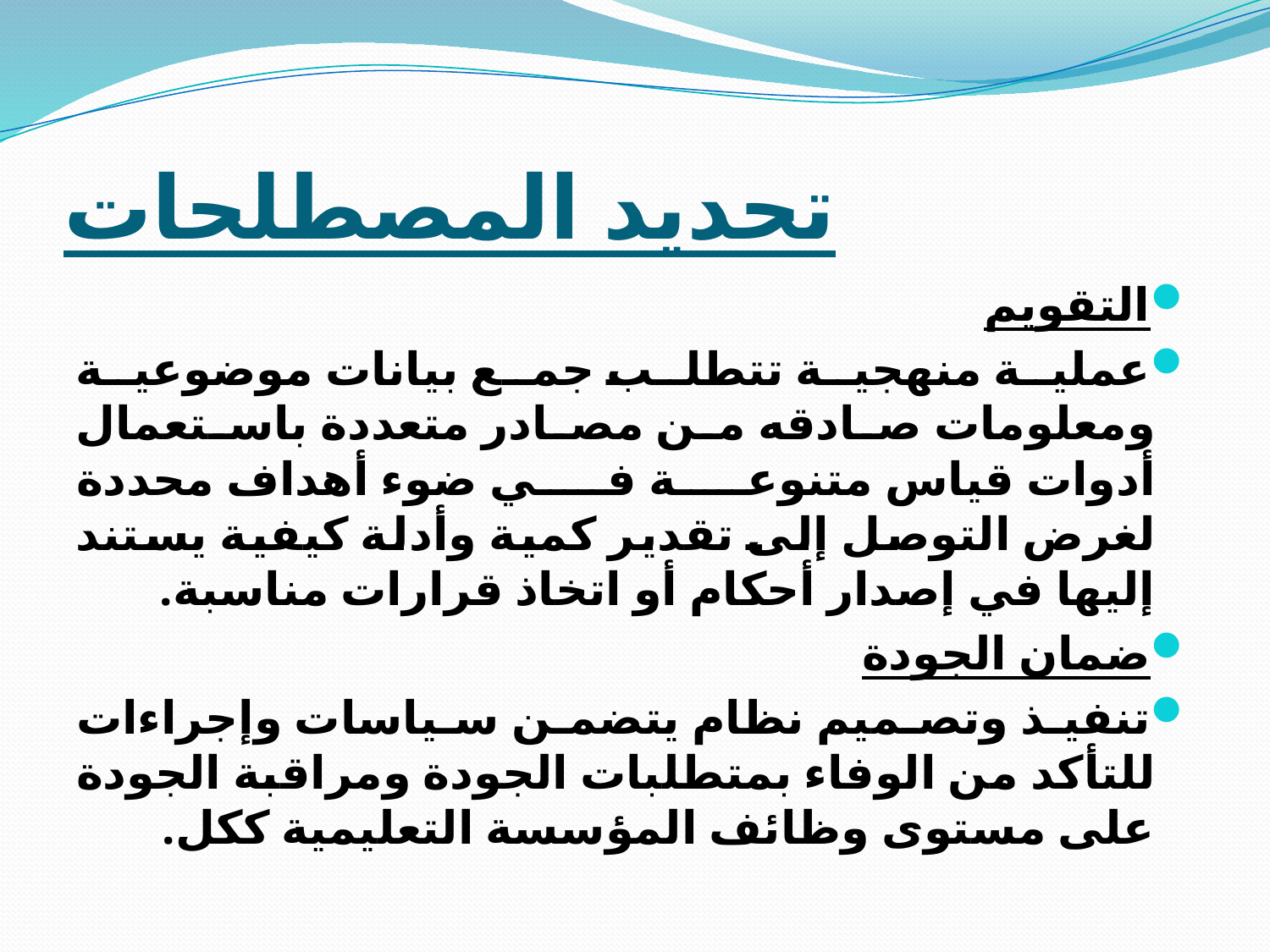

# تحديد المصطلحات
التقويم
عملية منهجية تتطلب جمع بيانات موضوعية ومعلومات صادقه من مصادر متعددة باستعمال أدوات قياس متنوعة في ضوء أهداف محددة لغرض التوصل إلى تقدير كمية وأدلة كيفية يستند إليها في إصدار أحكام أو اتخاذ قرارات مناسبة.
ضمان الجودة
تنفيذ وتصميم نظام يتضمن سياسات وإجراءات للتأكد من الوفاء بمتطلبات الجودة ومراقبة الجودة على مستوى وظائف المؤسسة التعليمية ككل.